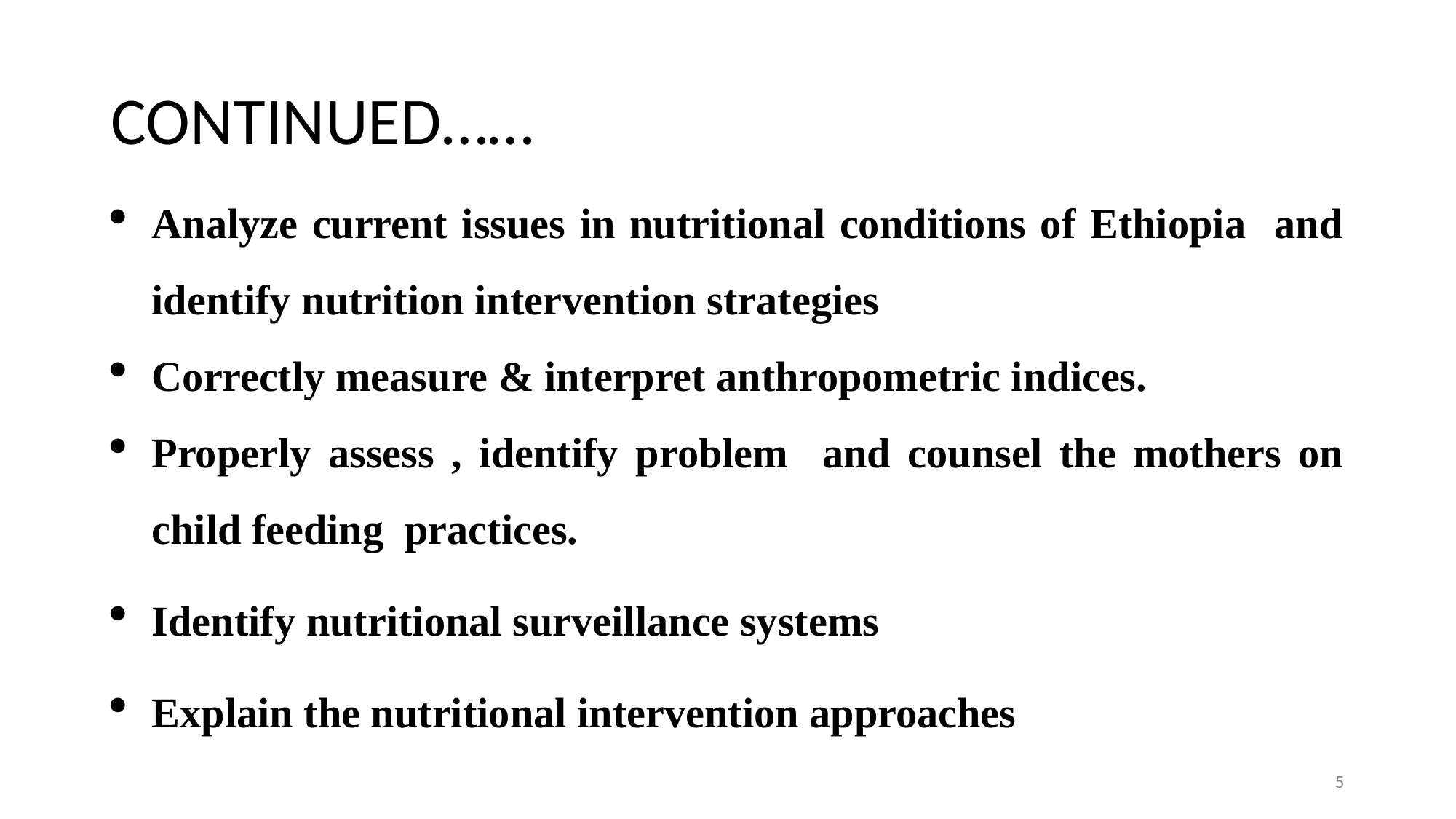

# CONTINUED……
Analyze current issues in nutritional conditions of Ethiopia  and identify nutrition intervention strategies
Correctly measure & interpret anthropometric indices.
Properly assess , identify problem  and counsel the mothers on child feeding  practices.
Identify nutritional surveillance systems
Explain the nutritional intervention approaches

5